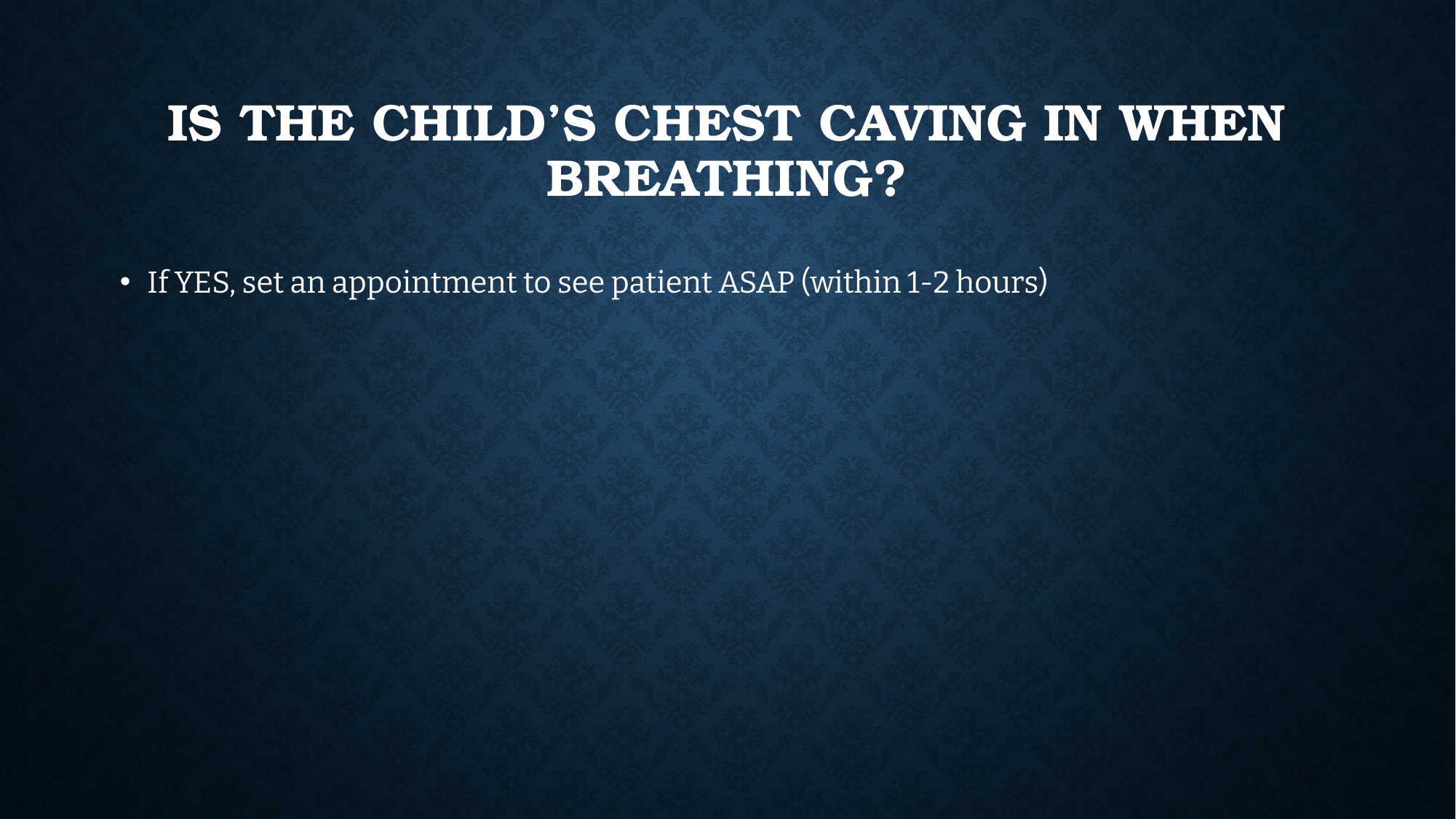

# Is the child’s chest caving in when breathing?
If YES, set an appointment to see patient ASAP (within 1-2 hours)